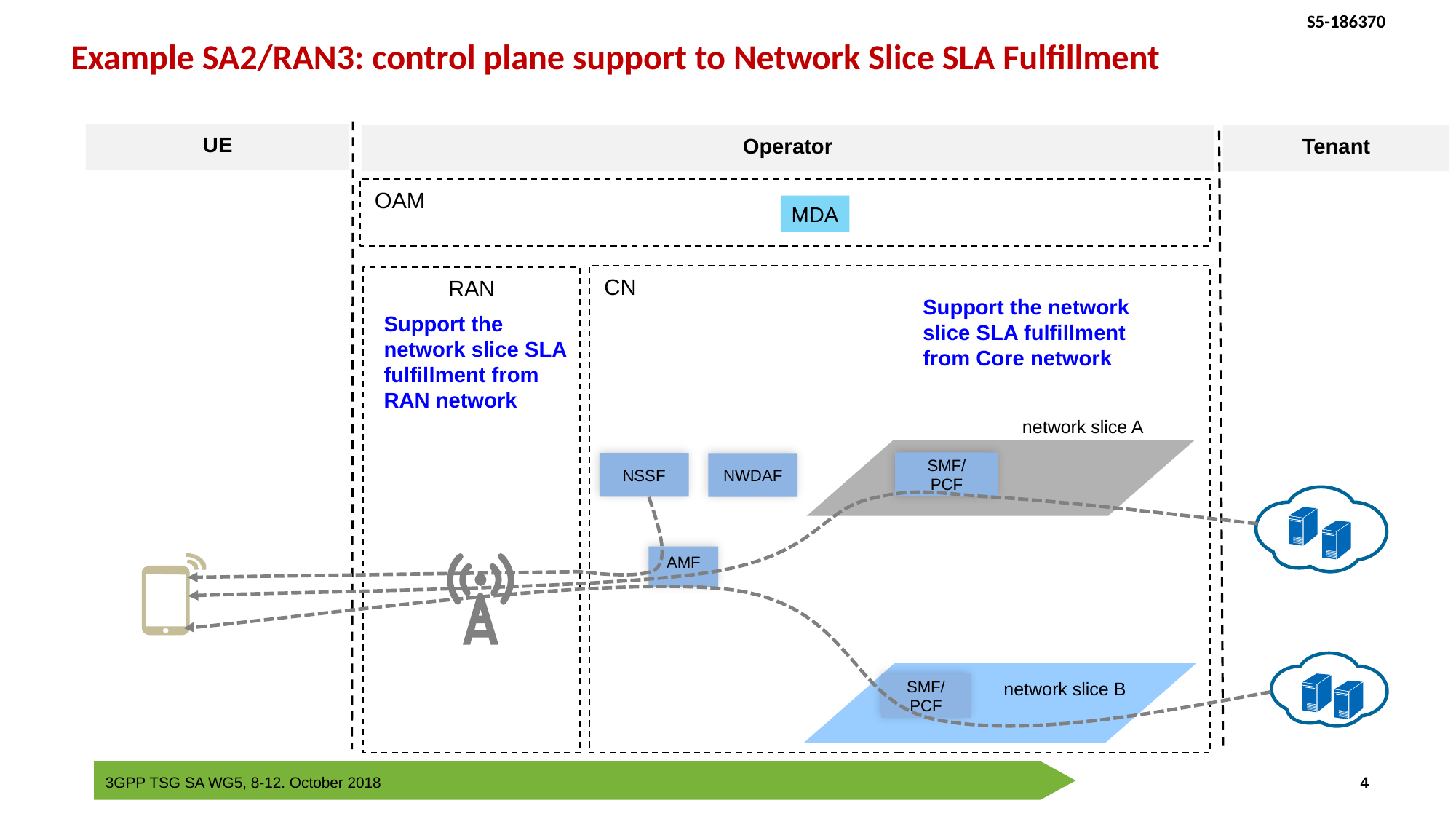

# Example SA2/RAN3: control plane support to Network Slice SLA Fulfillment
UE
Operator
Tenant
OAM
MDA
CN
RAN
Support the network slice SLA fulfillment from Core network
Support the network slice SLA fulfillment from RAN network
network slice A

SMF/
PCF
NSSF
NWDAF

AMF

network slice B

SMF/
PCF